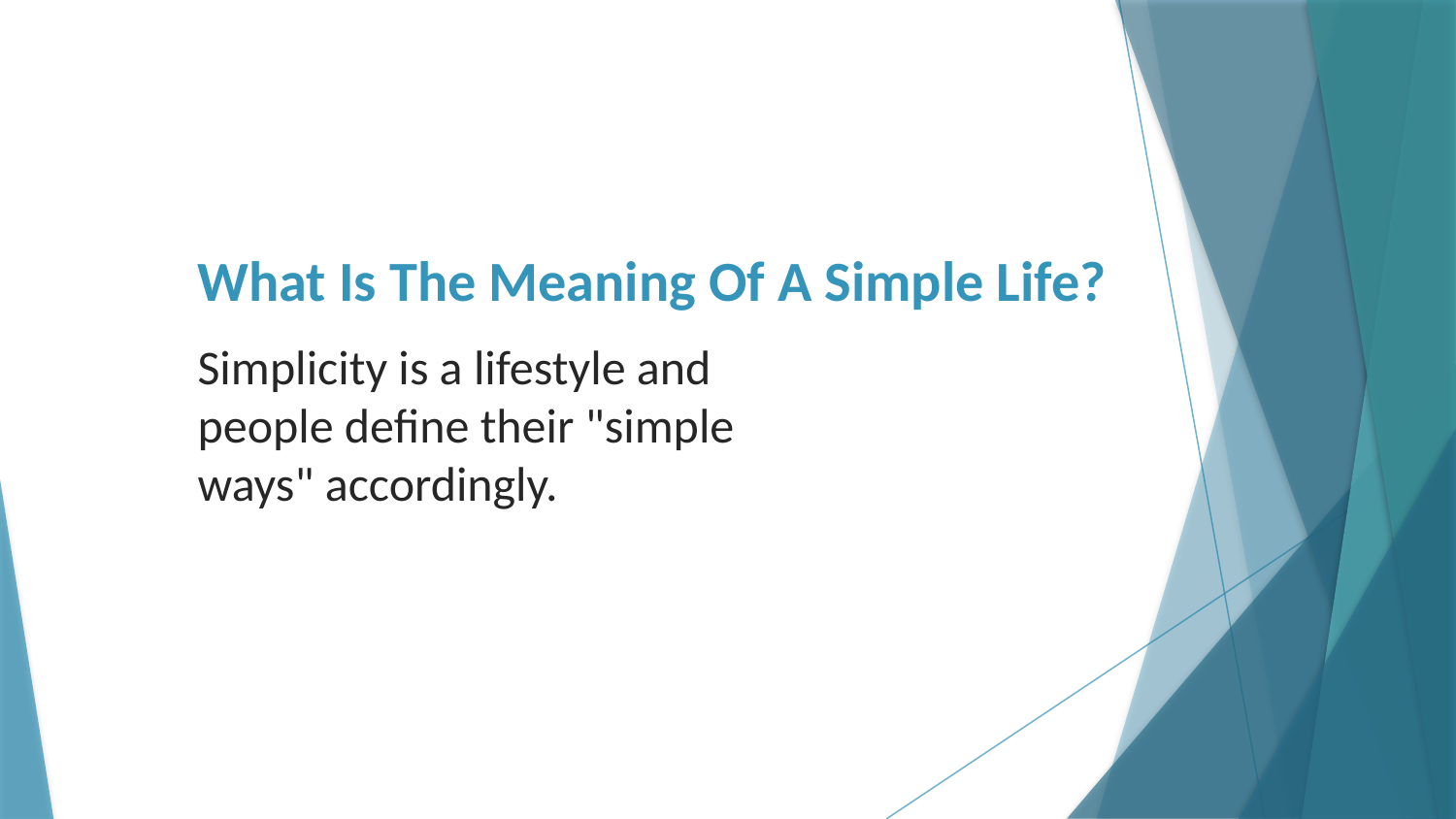

# What Is The Meaning Of A Simple Life?
Simplicity is a lifestyle and people define their "simple ways" accordingly.